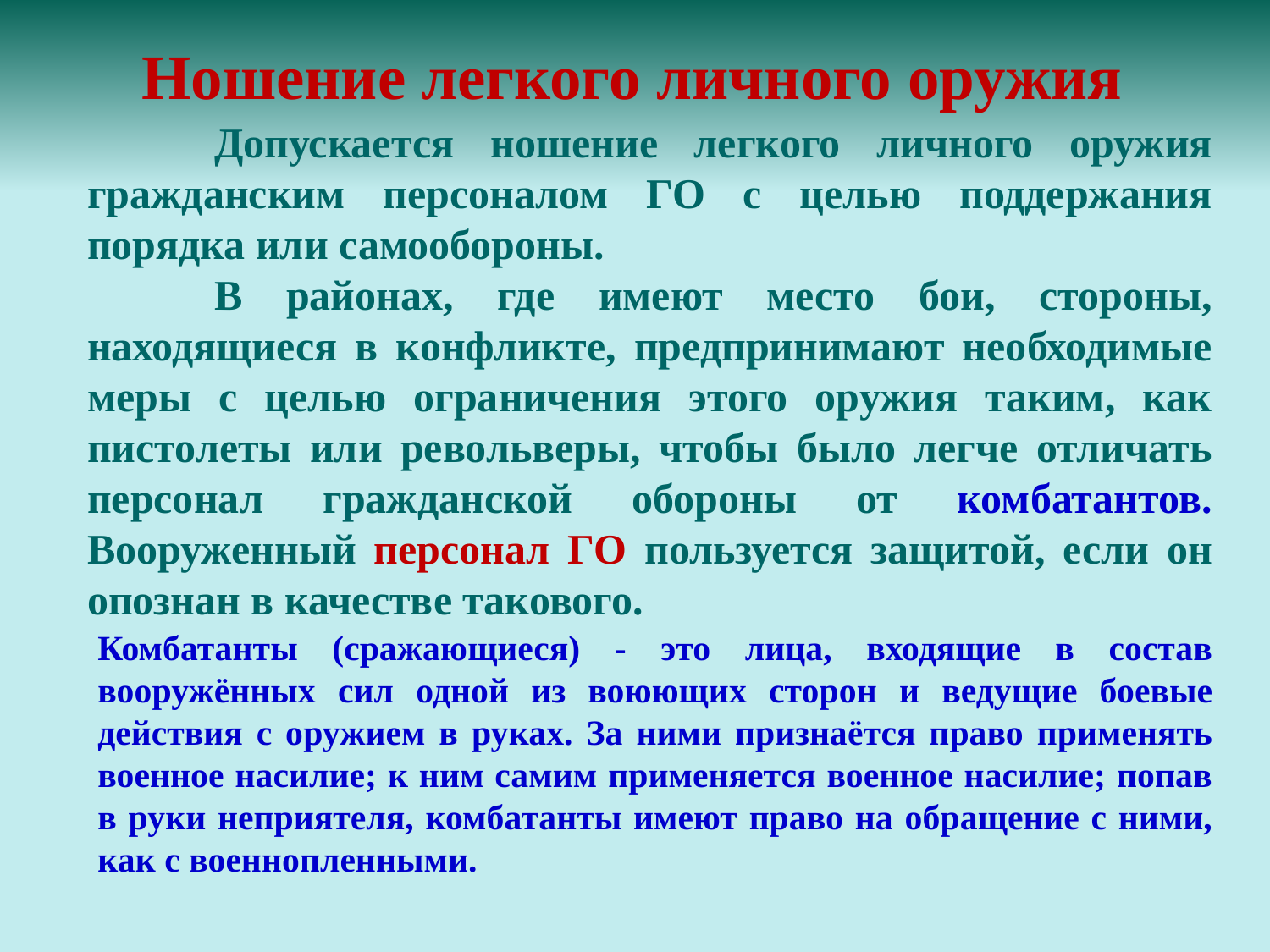

Ношение легкого личного оружия
	Допускается ношение легкого личного оружия гражданским персоналом ГО с целью поддержания порядка или самообороны.
	В районах, где имеют место бои, стороны, находящиеся в конфликте, предпринимают необходимые меры с целью ограничения этого оружия таким, как пистолеты или револьверы, чтобы было легче отличать персонал гражданской обороны от комбатантов. Вооруженный персонал ГО пользуется защитой, если он опознан в качестве такового.
Комбатанты (сражающиеся) - это лица, входящие в состав вооружённых сил одной из воюющих сторон и ведущие боевые действия с оружием в руках. За ними признаётся право применять военное насилие; к ним самим применяется военное насилие; попав в руки неприятеля, комбатанты имеют право на обращение с ними, как с военнопленными.